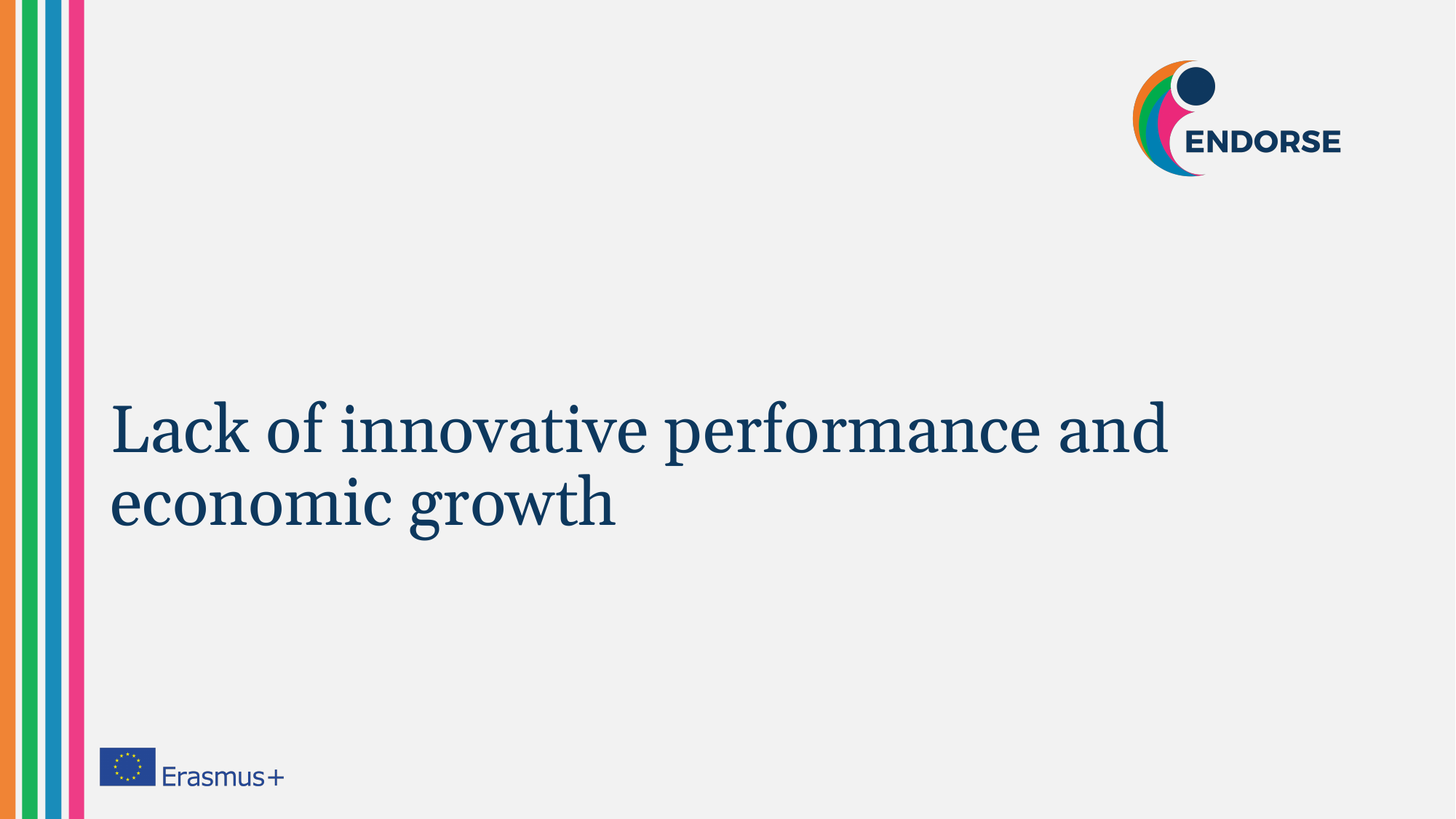

# Lack of innovative performance and economic growth